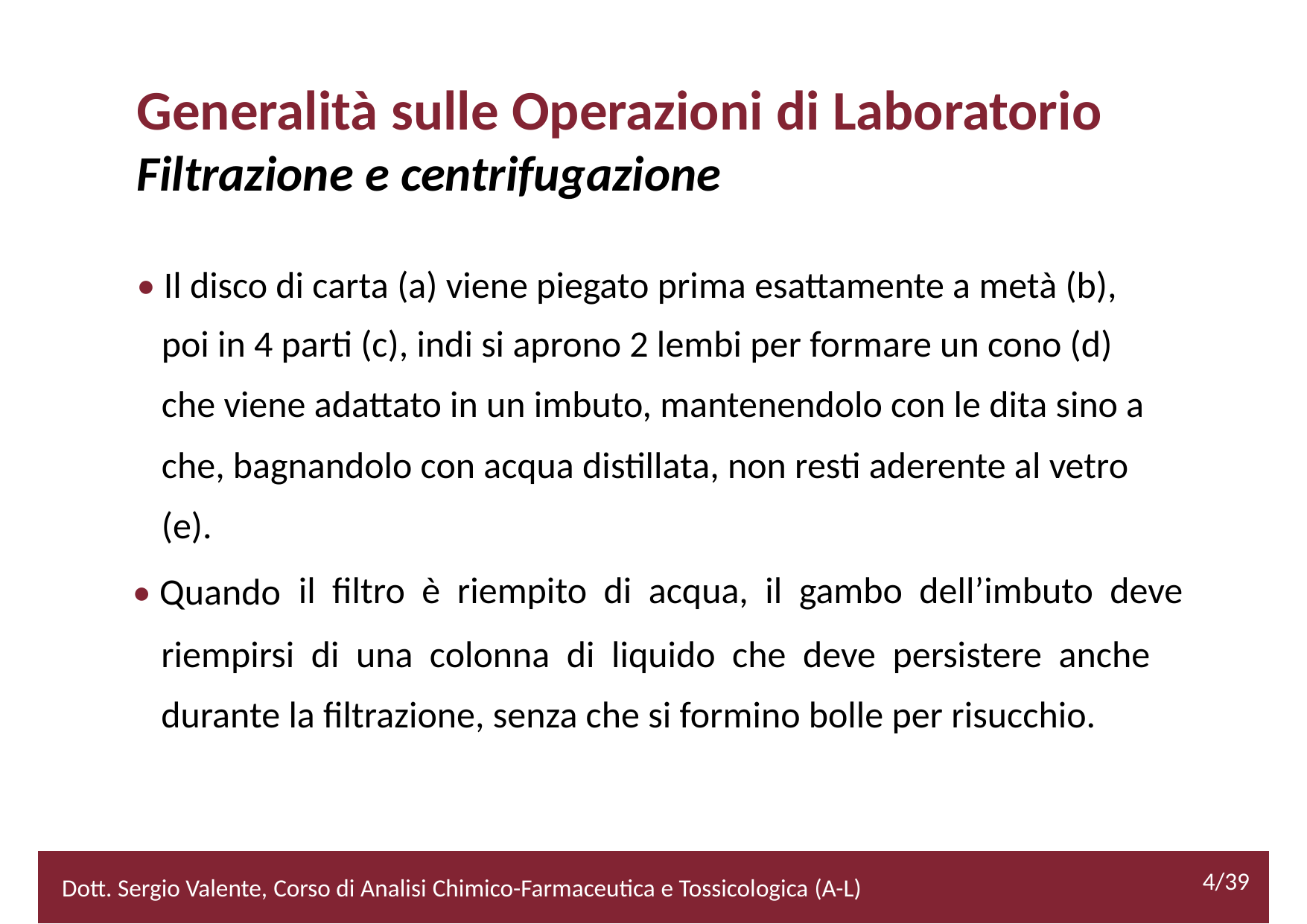

Generalità sulle Operazioni di Laboratorio
Filtrazione e centrifugazione
• Il disco di carta (a) viene piegato prima esattamente a metà (b),

	poi in 4 parti (c), indi si aprono 2 lembi per formare un cono (d)

	che viene adattato in un imbuto, mantenendolo con le dita sino a

	che, bagnandolo con acqua distillata, non resti aderente al vetro

	(e).
• Quando
il  filtro  è  riempito  di  acqua,  il  gambo  dell’imbuto  deve
riempirsi  di  una  colonna  di  liquido  che  deve  persistere  anche

durante la filtrazione, senza che si formino bolle per risucchio.

4/39
2/52
Dott. Sergio Valente, Corso di Analisi Chimico-Farmaceutica e Tossicologica (A-L)